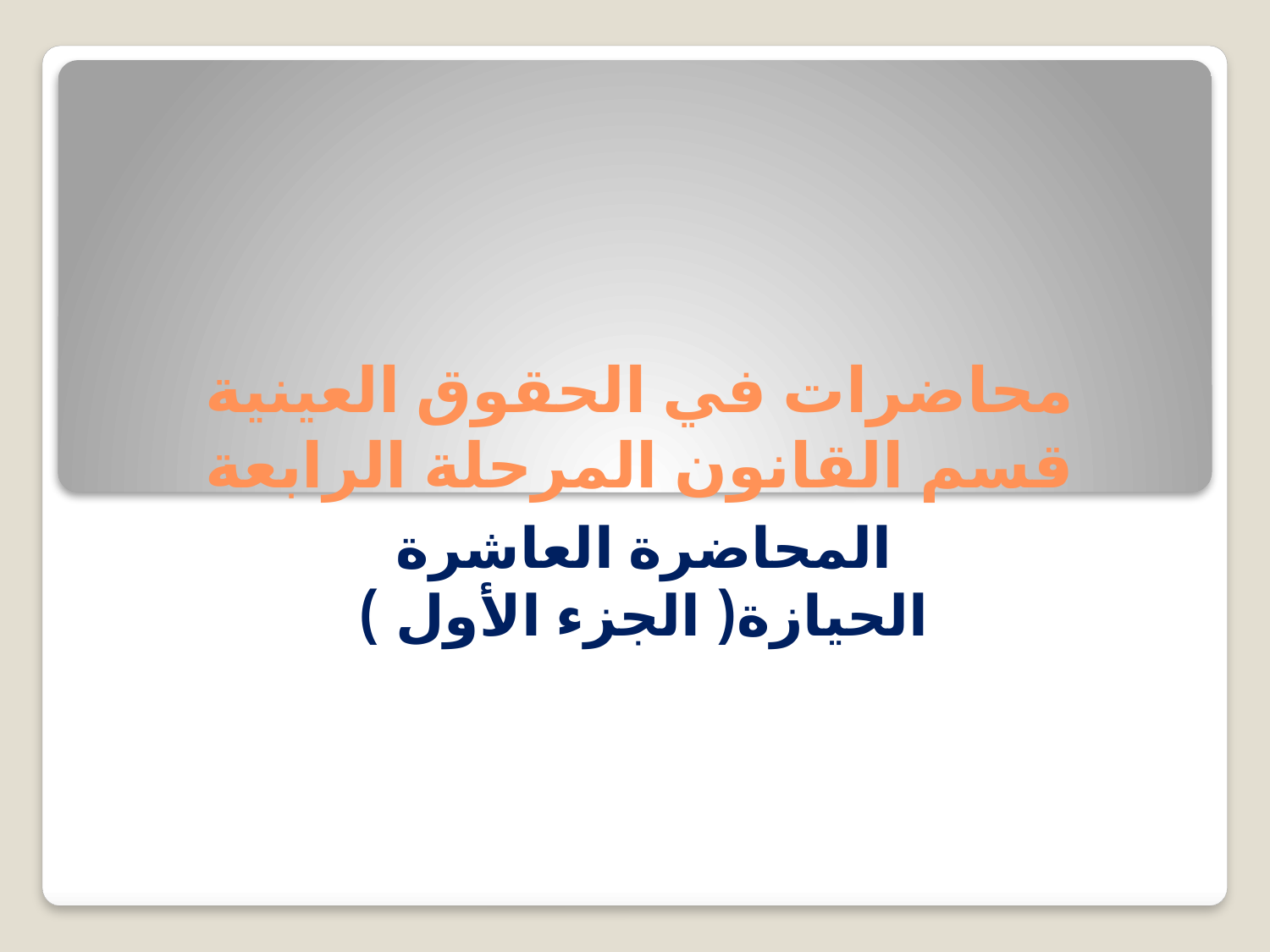

# محاضرات في الحقوق العينية قسم القانون المرحلة الرابعة
المحاضرة العاشرة
الحيازة( الجزء الأول )